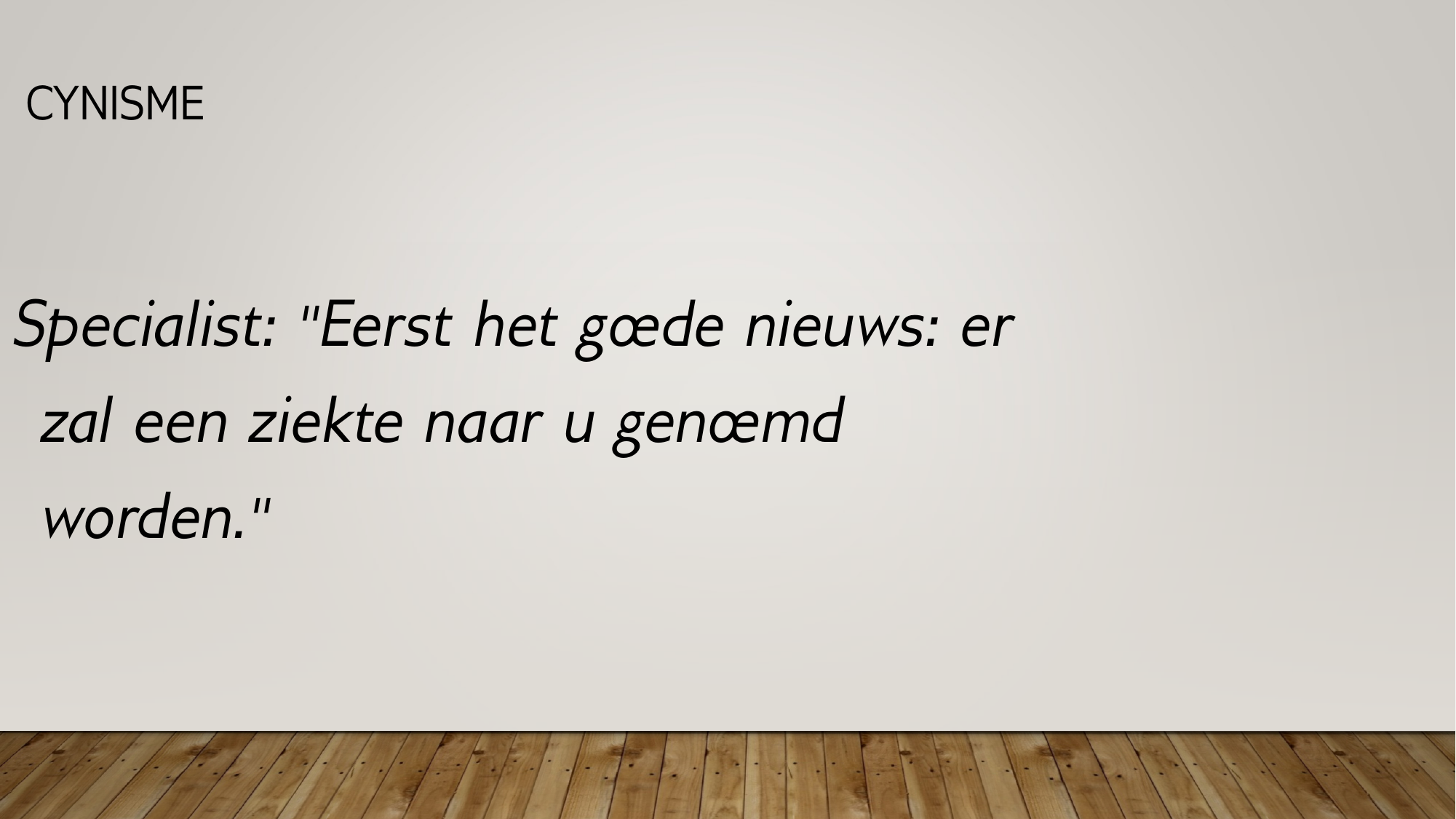

Cynisme
Specialist: "Eerst het goede nieuws: er zal een ziekte naar u genoemd worden."